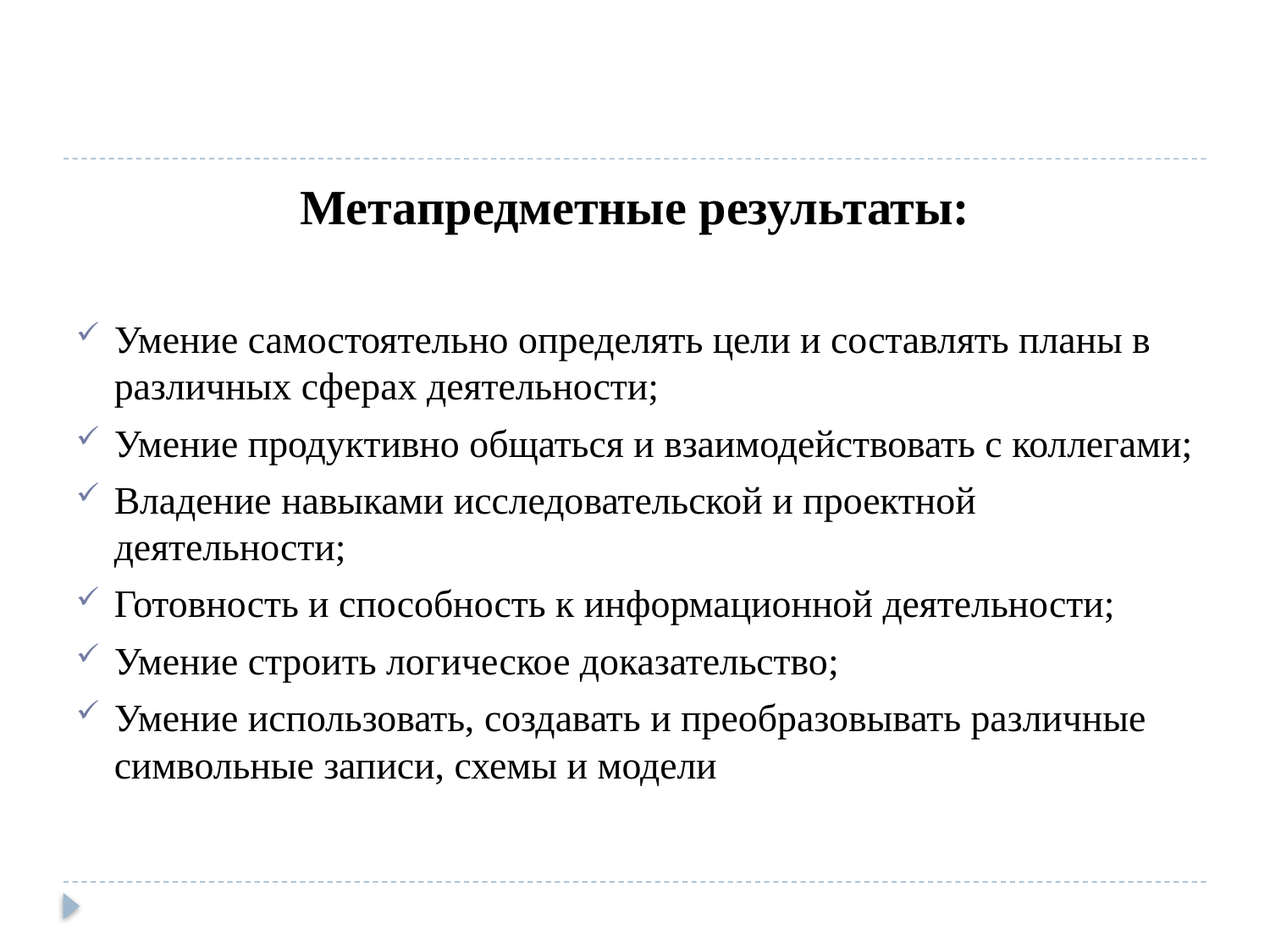

Метапредметные результаты:

Умение самостоятельно определять цели и составлять планы в различных сферах деятельности;
Умение продуктивно общаться и взаимодействовать с коллегами;
Владение навыками исследовательской и проектной деятельности;
Готовность и способность к информационной деятельности;
Умение строить логическое доказательство;
Умение использовать, создавать и преобразовывать различные символьные записи, схемы и модели